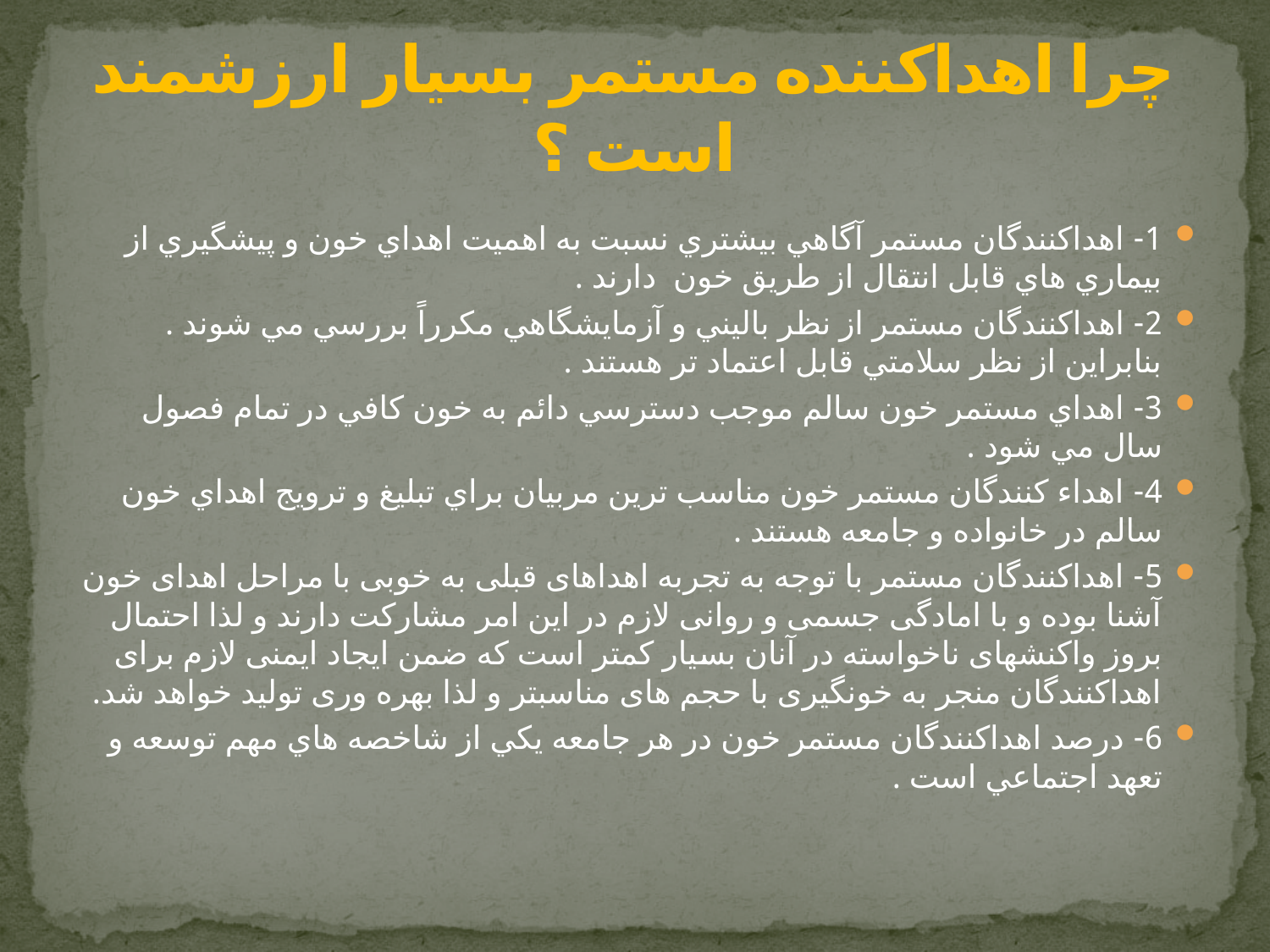

# چرا اهداكننده مستمر بسيار ارزشمند است ؟
1- اهداكنندگان مستمر آگاهي بيشتري نسبت به اهميت اهداي خون و پيشگيري از بيماري هاي قابل انتقال از طريق خون  دارند .
2- اهداكنندگان مستمر از نظر باليني و آزمايشگاهي مكرراً بررسي مي شوند . بنابراين از نظر سلامتي قابل اعتماد تر هستند .
3- اهداي مستمر خون سالم موجب دسترسي دائم به خون كافي در تمام فصول سال مي شود .
4- اهداء كنندگان مستمر خون مناسب ترين مربيان براي تبليغ و ترويج اهداي خون سالم در خانواده و جامعه هستند .
5- اهداکنندگان مستمر با توجه به تجربه اهداهای قبلی به خوبی با مراحل اهدای خون آشنا بوده و با امادگی جسمی و روانی لازم در این امر مشارکت دارند و لذا احتمال بروز واکنشهای ناخواسته در آنان بسیار کمتر است که ضمن ایجاد ایمنی لازم برای اهداکنندگان منجر به خونگیری با حجم های مناسبتر و لذا بهره وری تولید خواهد شد.
6- درصد اهداكنندگان مستمر خون در هر جامعه يكي از شاخصه هاي مهم توسعه و تعهد اجتماعي است .